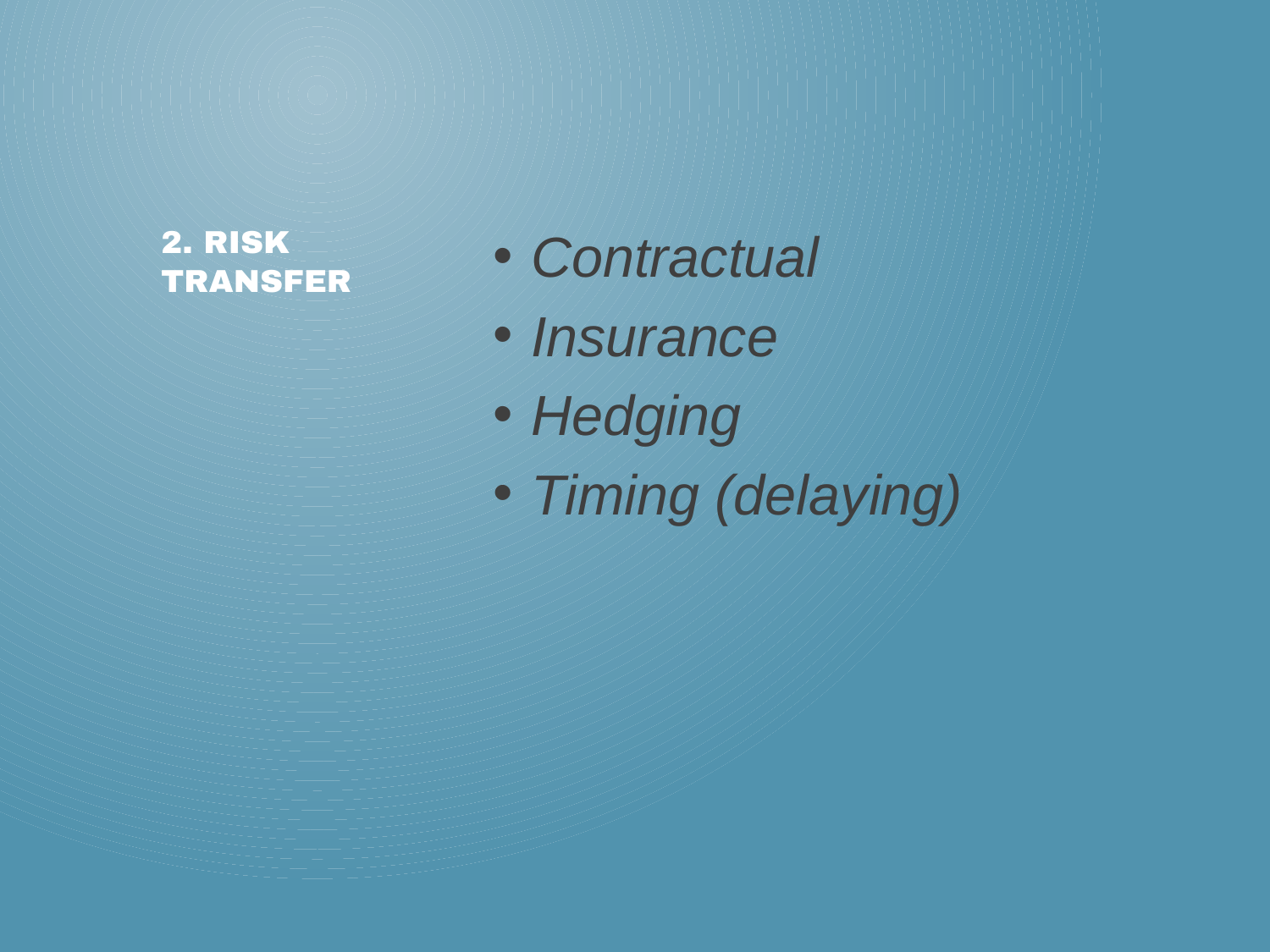

Contractual
Insurance
Hedging
Timing (delaying)
# 2. Risk transfer